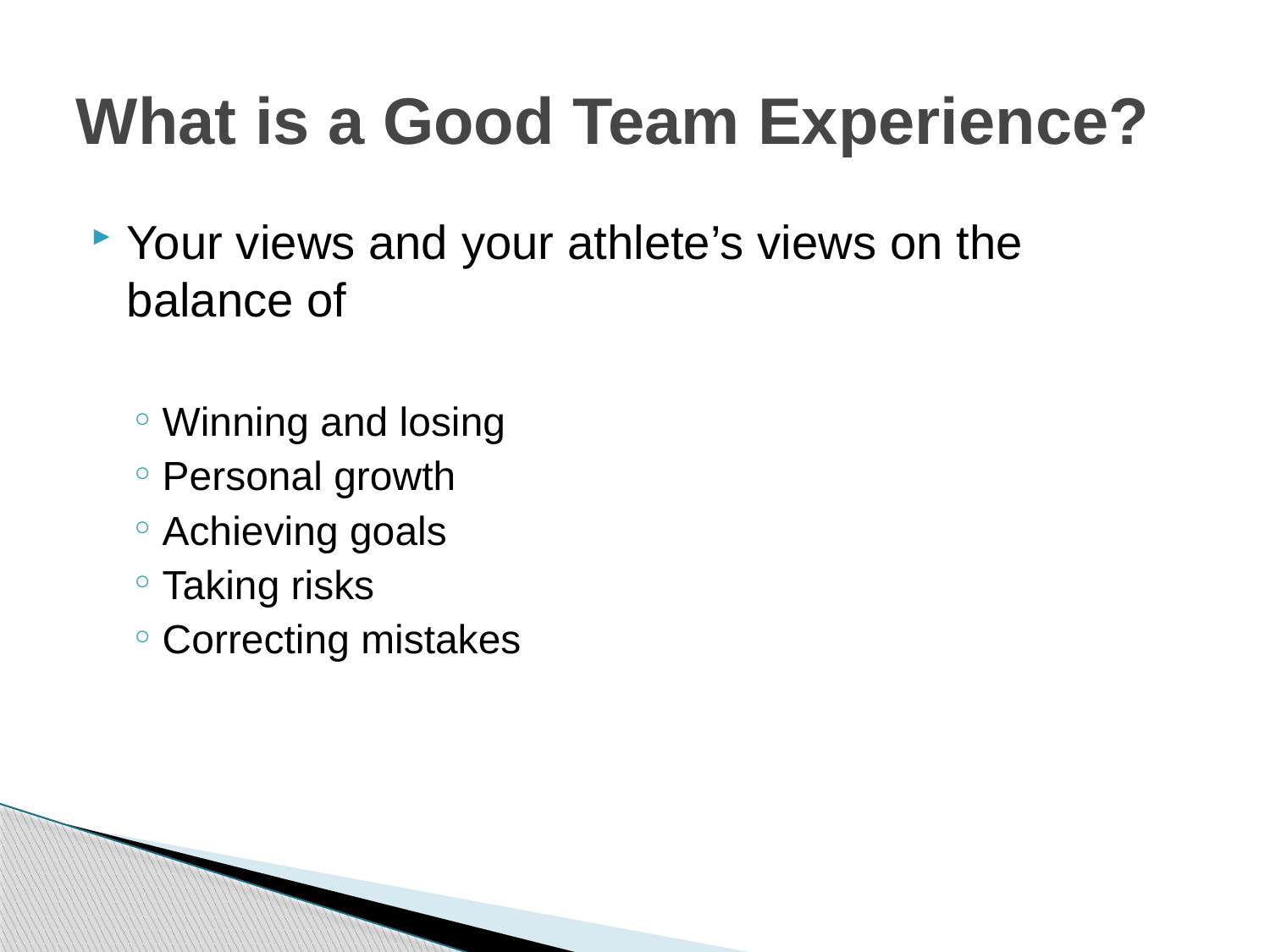

# What is a Good Team Experience?
Your views and your athlete’s views on the balance of

Winning and losing
Personal growth
Achieving goals
Taking risks
Correcting mistakes